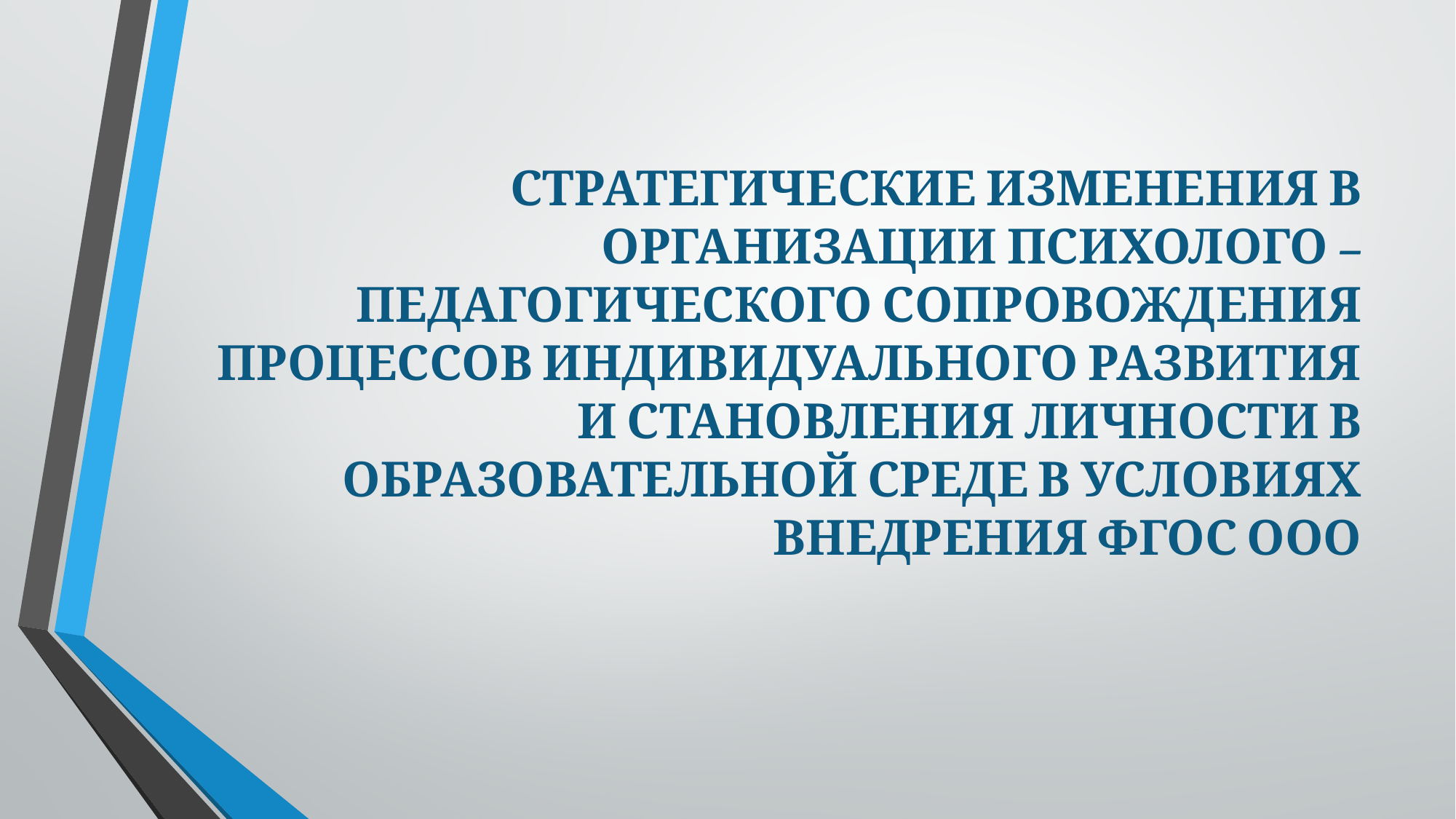

# СТРАТЕГИЧЕСКИЕ ИЗМЕНЕНИЯ В ОРГАНИЗАЦИИ ПСИХОЛОГО – ПЕДАГОГИЧЕСКОГО СОПРОВОЖДЕНИЯ ПРОЦЕССОВ ИНДИВИДУАЛЬНОГО РАЗВИТИЯ И СТАНОВЛЕНИЯ ЛИЧНОСТИ В ОБРАЗОВАТЕЛЬНОЙ СРЕДЕ В УСЛОВИЯХ ВНЕДРЕНИЯ ФГОС ООО